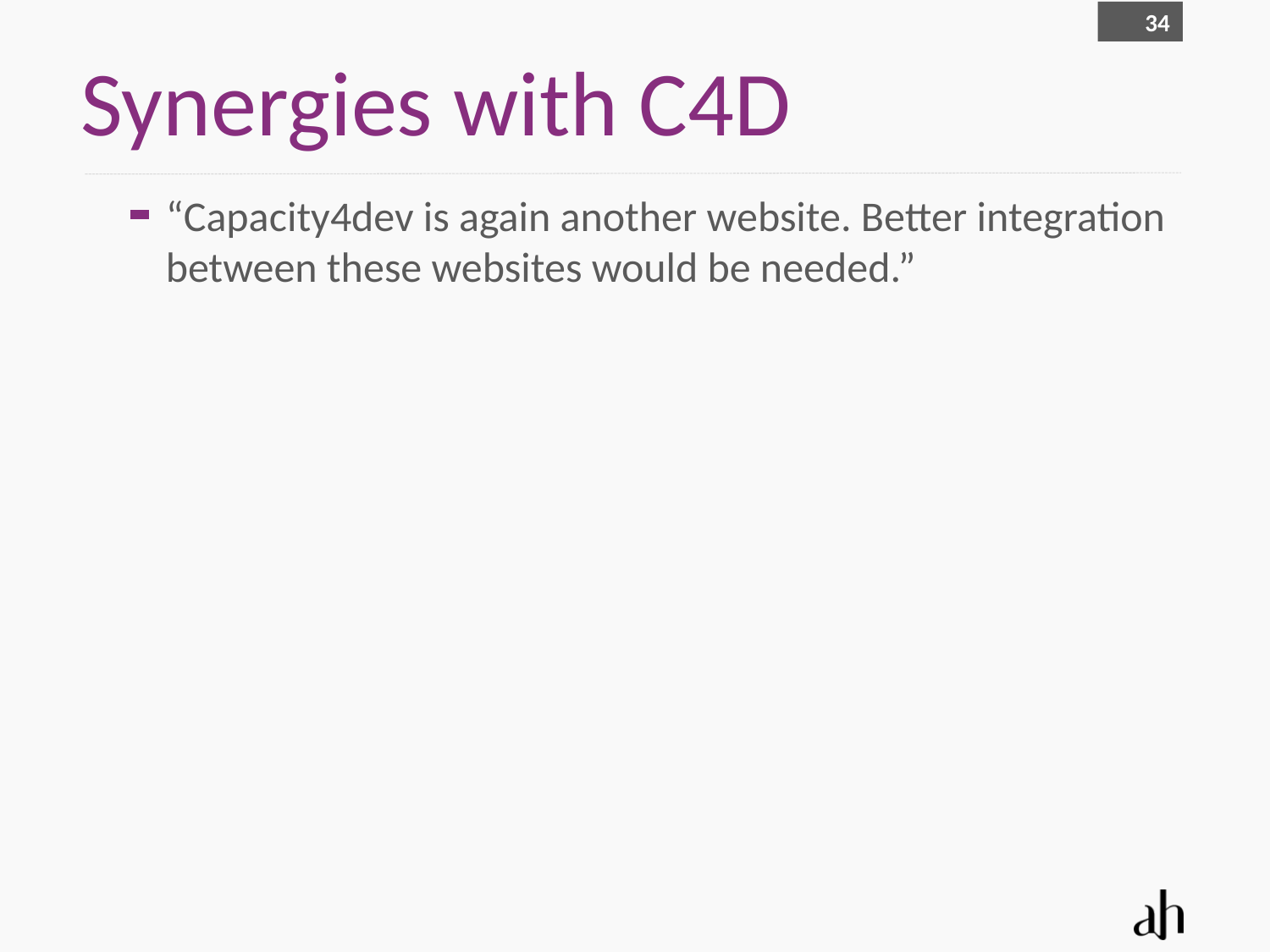

34
# Synergies with C4D

“Capacity4dev is again another website. Better integration between these websites would be needed.”